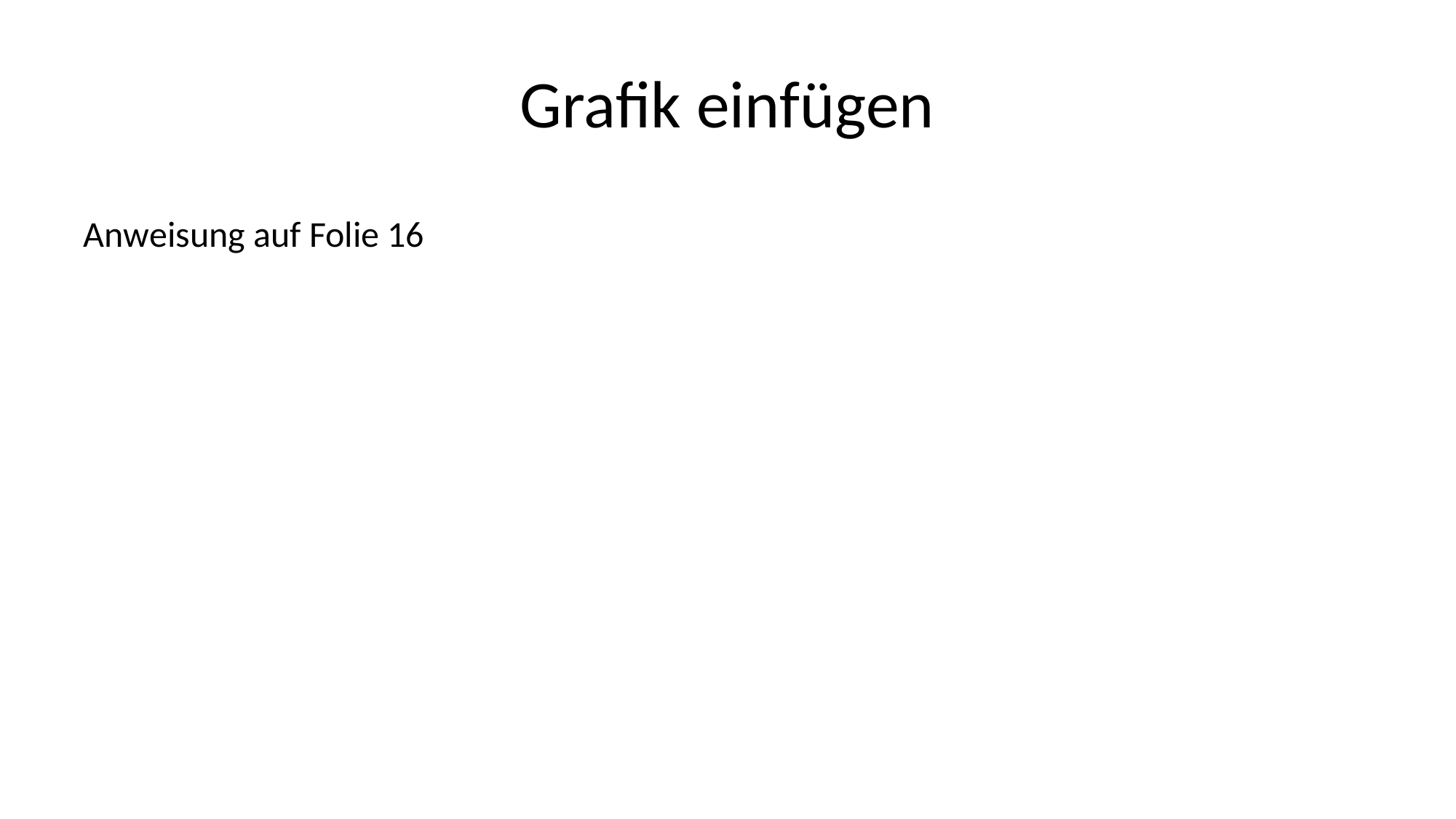

# Grafik einfügen
Anweisung auf Folie 16